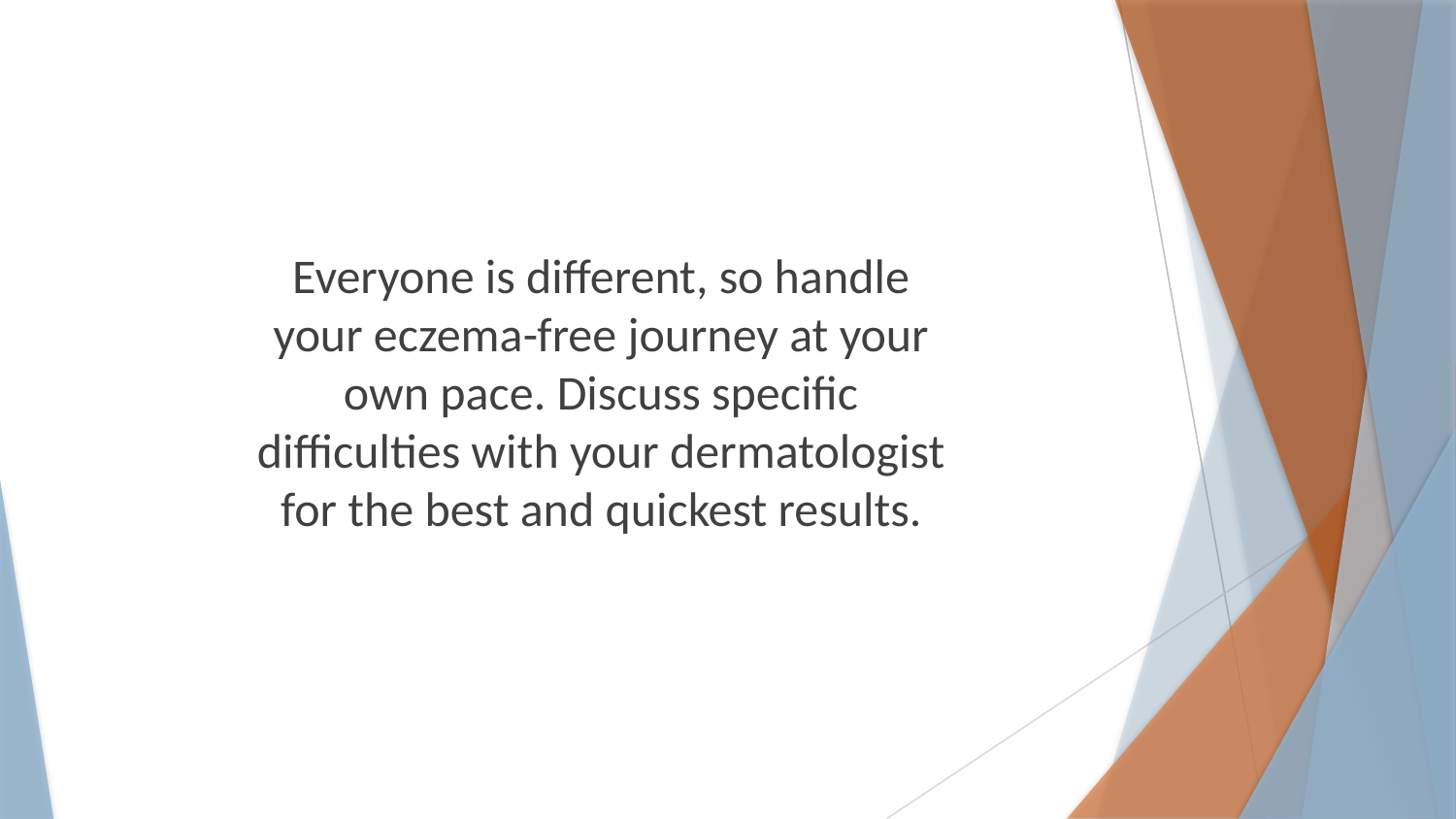

Everyone is different, so handle your eczema-free journey at your own pace. Discuss specific difficulties with your dermatologist for the best and quickest results.